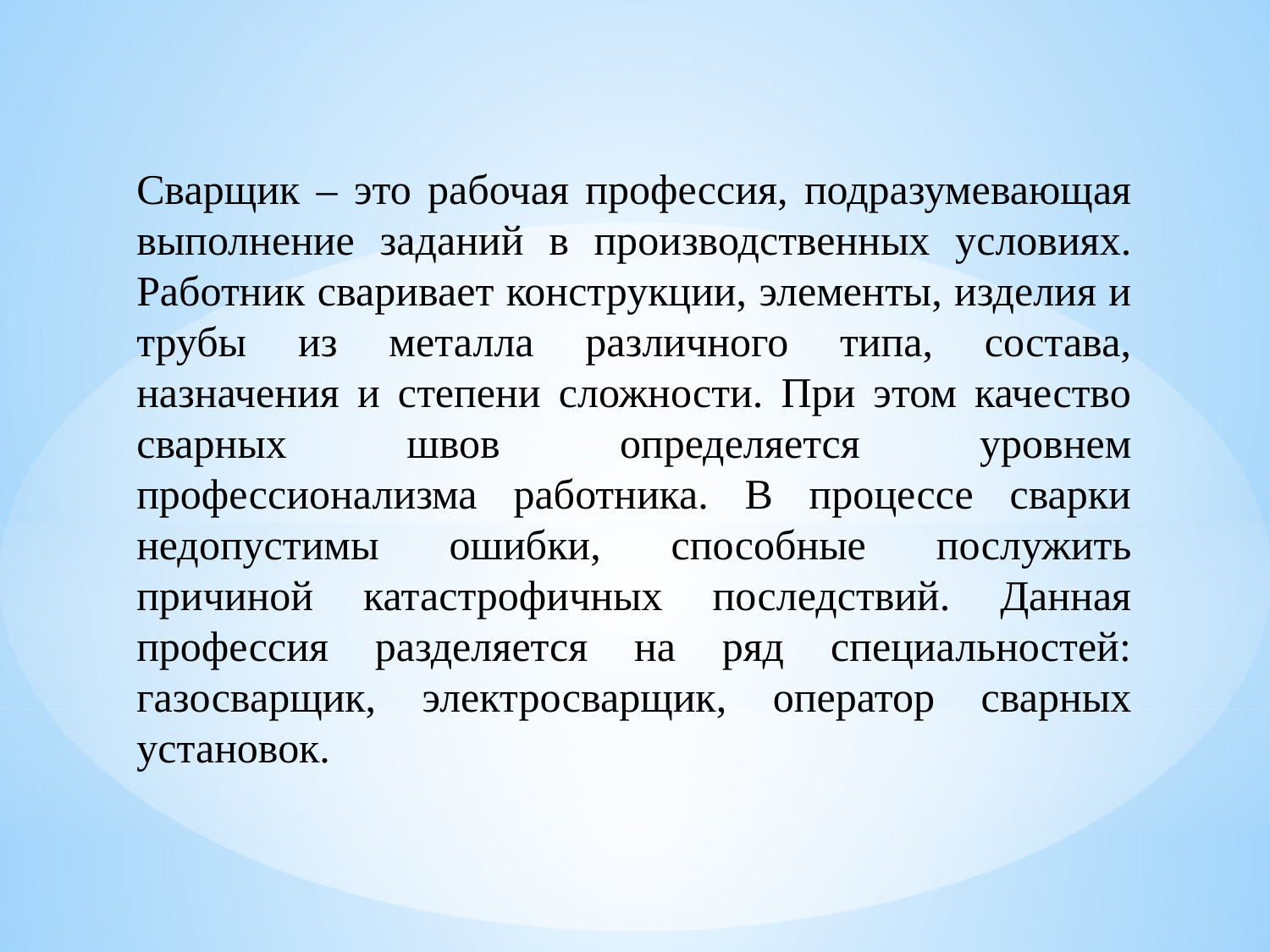

Сварщик – это рабочая профессия, подразумевающая выполнение заданий в производственных условиях. Работник сваривает конструкции, элементы, изделия и трубы из металла различного типа, состава, назначения и степени сложности. При этом качество сварных швов определяется уровнем профессионализма работника. В процессе сварки недопустимы ошибки, способные послужить причиной катастрофичных последствий. Данная профессия разделяется на ряд специальностей: газосварщик, электросварщик, оператор сварных установок.